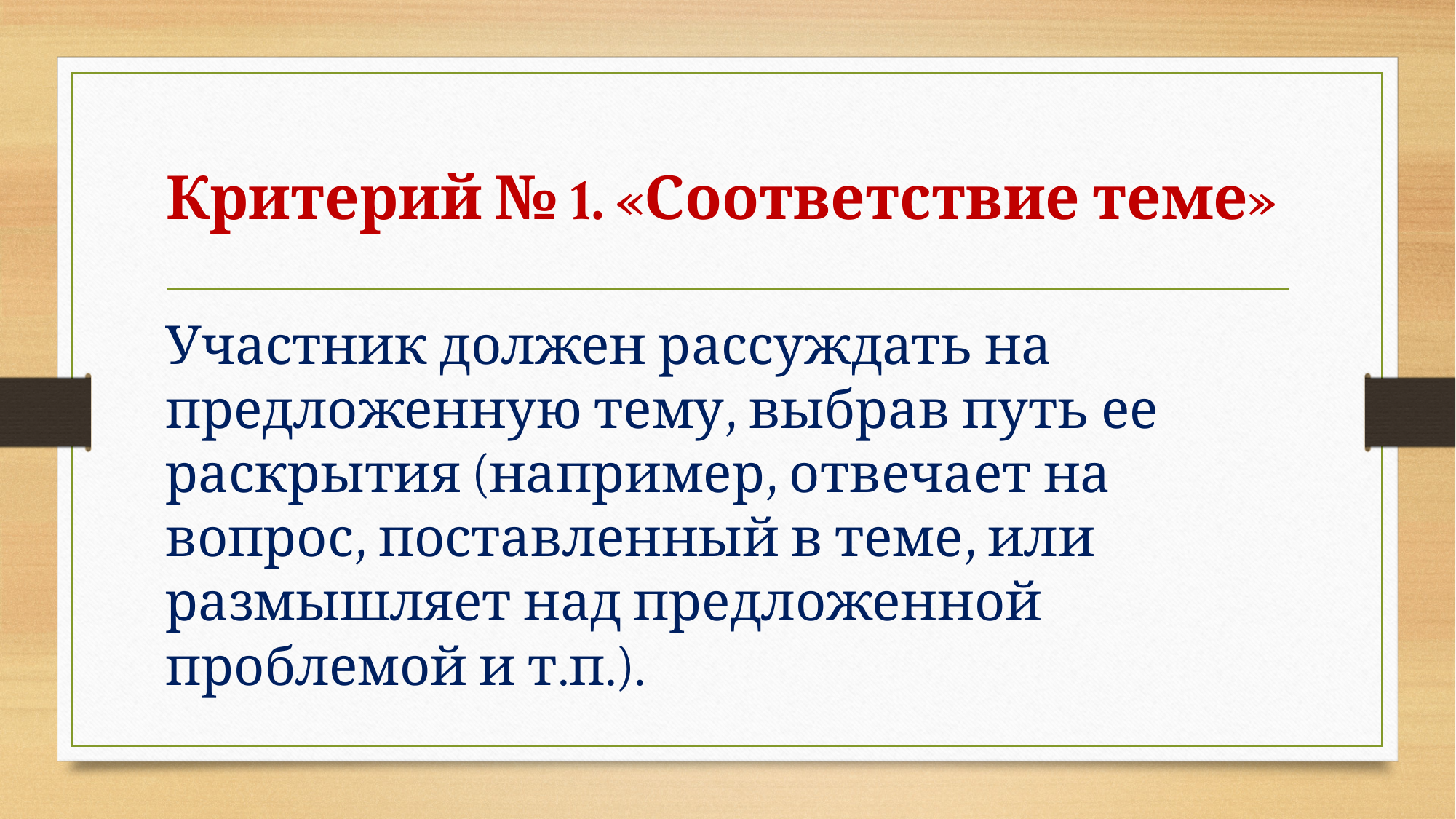

# Критерий № 1. «Соответствие теме»
Участник должен рассуждать на предложенную тему, выбрав путь ее раскрытия (например, отвечает на вопрос, поставленный в теме, или размышляет над предложенной проблемой и т.п.).